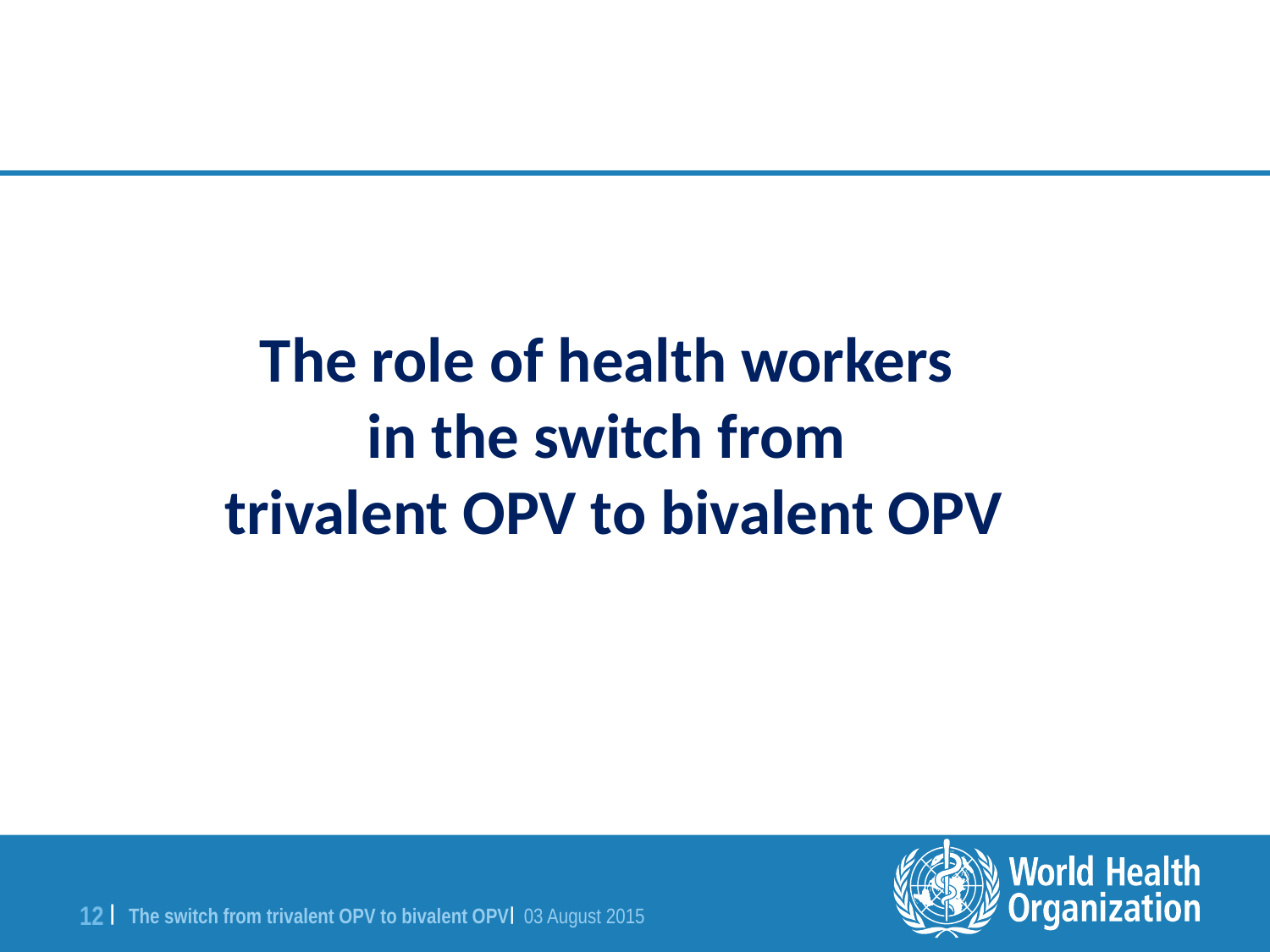

The role of health workers
in the switch from
trivalent OPV to bivalent OPV